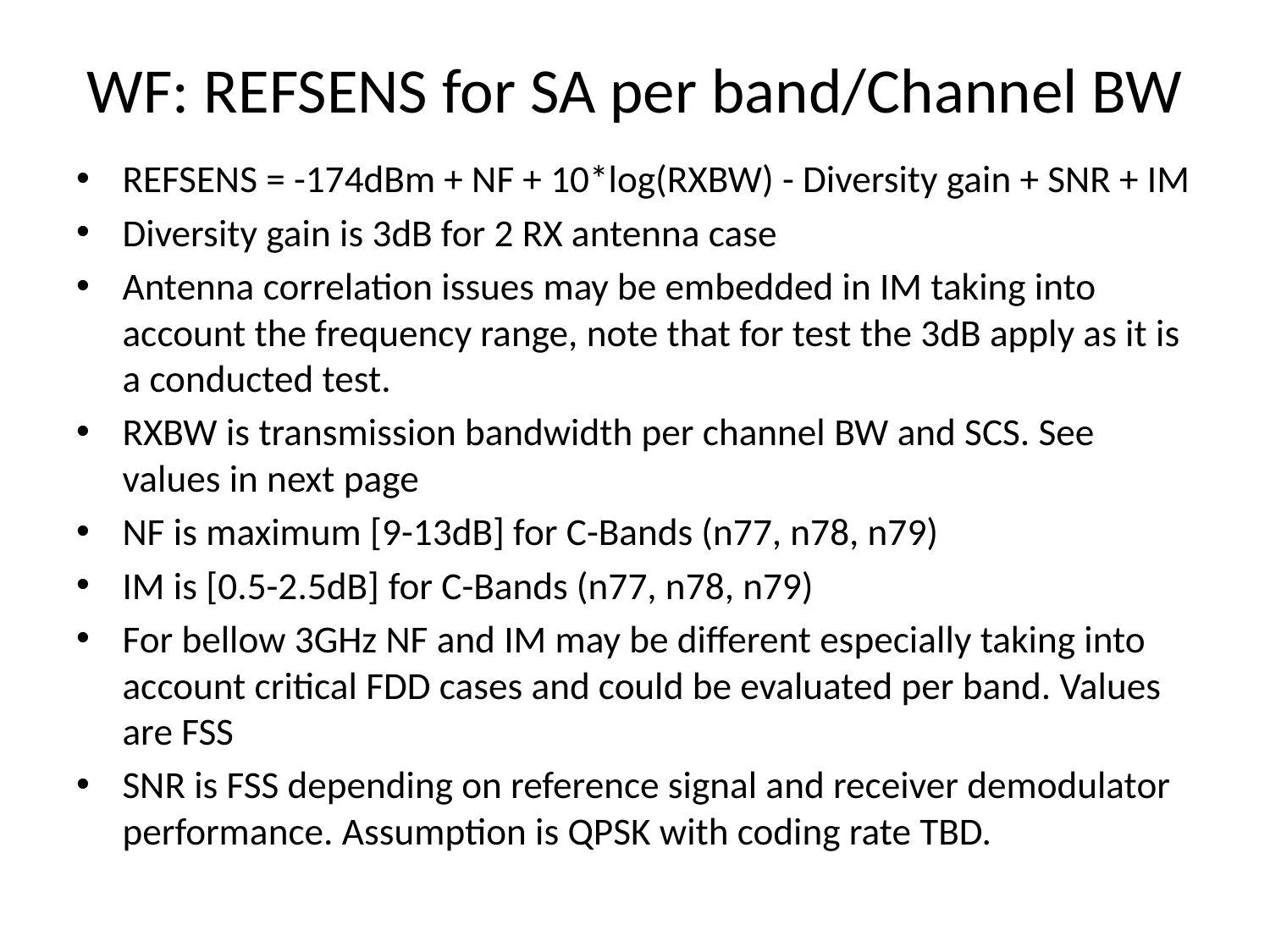

# WF: REFSENS for SA per band/Channel BW
REFSENS = -174dBm + NF + 10*log(RXBW) - Diversity gain + SNR + IM
Diversity gain is 3dB for 2 RX antenna case
Antenna correlation issues may be embedded in IM taking into account the frequency range, note that for test the 3dB apply as it is a conducted test.
RXBW is transmission bandwidth per channel BW and SCS. See values in next page
NF is maximum [9-13dB] for C-Bands (n77, n78, n79)
IM is [0.5-2.5dB] for C-Bands (n77, n78, n79)
For bellow 3GHz NF and IM may be different especially taking into account critical FDD cases and could be evaluated per band. Values are FSS
SNR is FSS depending on reference signal and receiver demodulator performance. Assumption is QPSK with coding rate TBD.